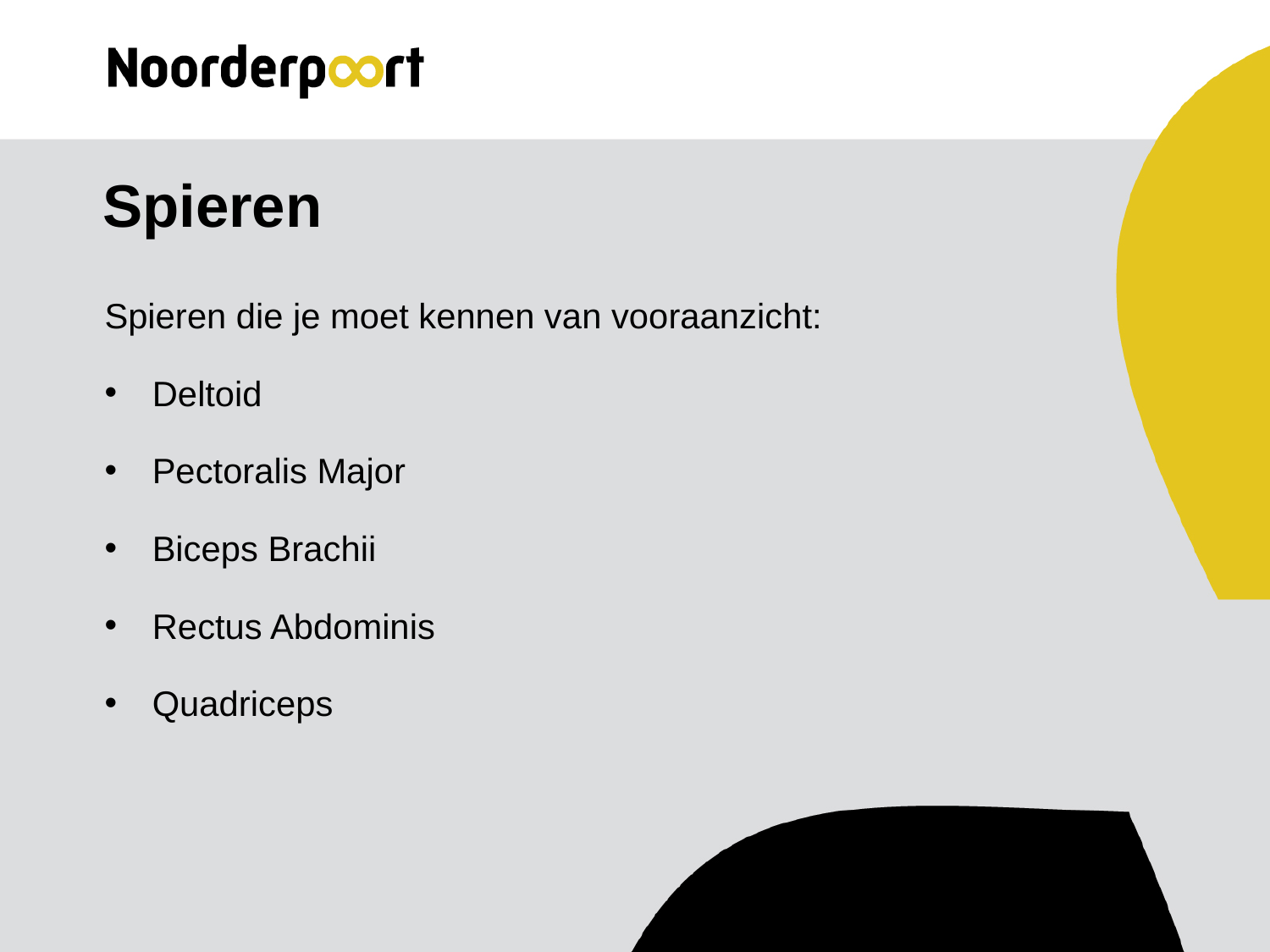

# Spieren
Spieren die je moet kennen van vooraanzicht:

Deltoid

Pectoralis Major

Biceps Brachii

Rectus Abdominis

Quadriceps